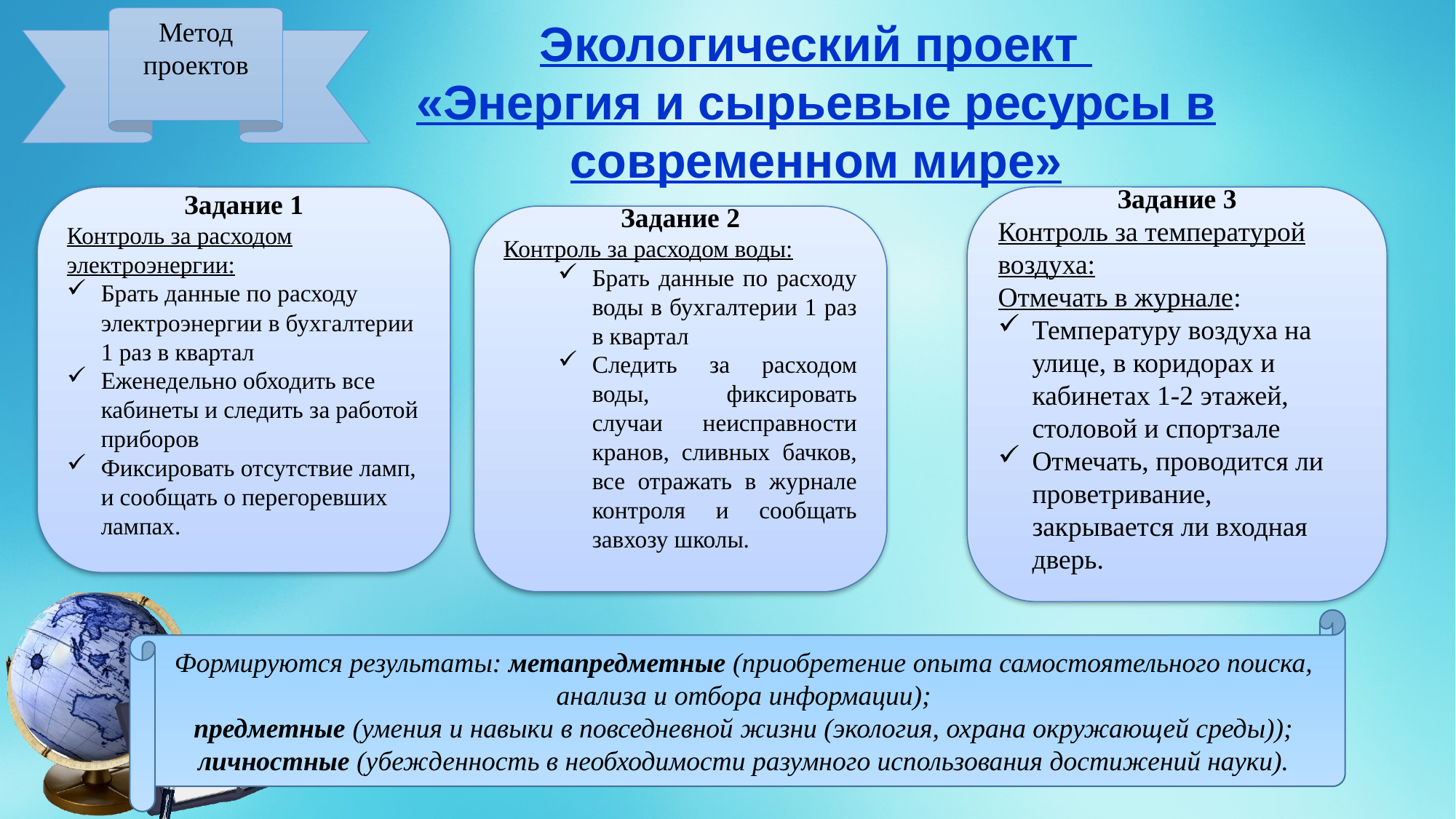

Экологический проект
«Энергия и сырьевые ресурсы в современном мире»
Метод проектов
Задание 1
Контроль за расходом электроэнергии:
Брать данные по расходу электроэнергии в бухгалтерии 1 раз в квартал
Еженедельно обходить все кабинеты и следить за работой приборов
Фиксировать отсутствие ламп, и сообщать о перегоревших лампах.

Задание 3
Контроль за температурой воздуха:
Отмечать в журнале:
Температуру воздуха на улице, в коридорах и кабинетах 1-2 этажей, столовой и спортзале
Отмечать, проводится ли проветривание, закрывается ли входная дверь.

Задание 2
Контроль за расходом воды:
Брать данные по расходу воды в бухгалтерии 1 раз в квартал
Следить за расходом воды, фиксировать случаи неисправности кранов, сливных бачков, все отражать в журнале контроля и сообщать завхозу школы.

Формируются результаты: метапредметные (приобретение опыта самостоятельного поиска, анализа и отбора информации);
предметные (умения и навыки в повседневной жизни (экология, охрана окружающей среды));
личностные (убежденность в необходимости разумного использования достижений науки).